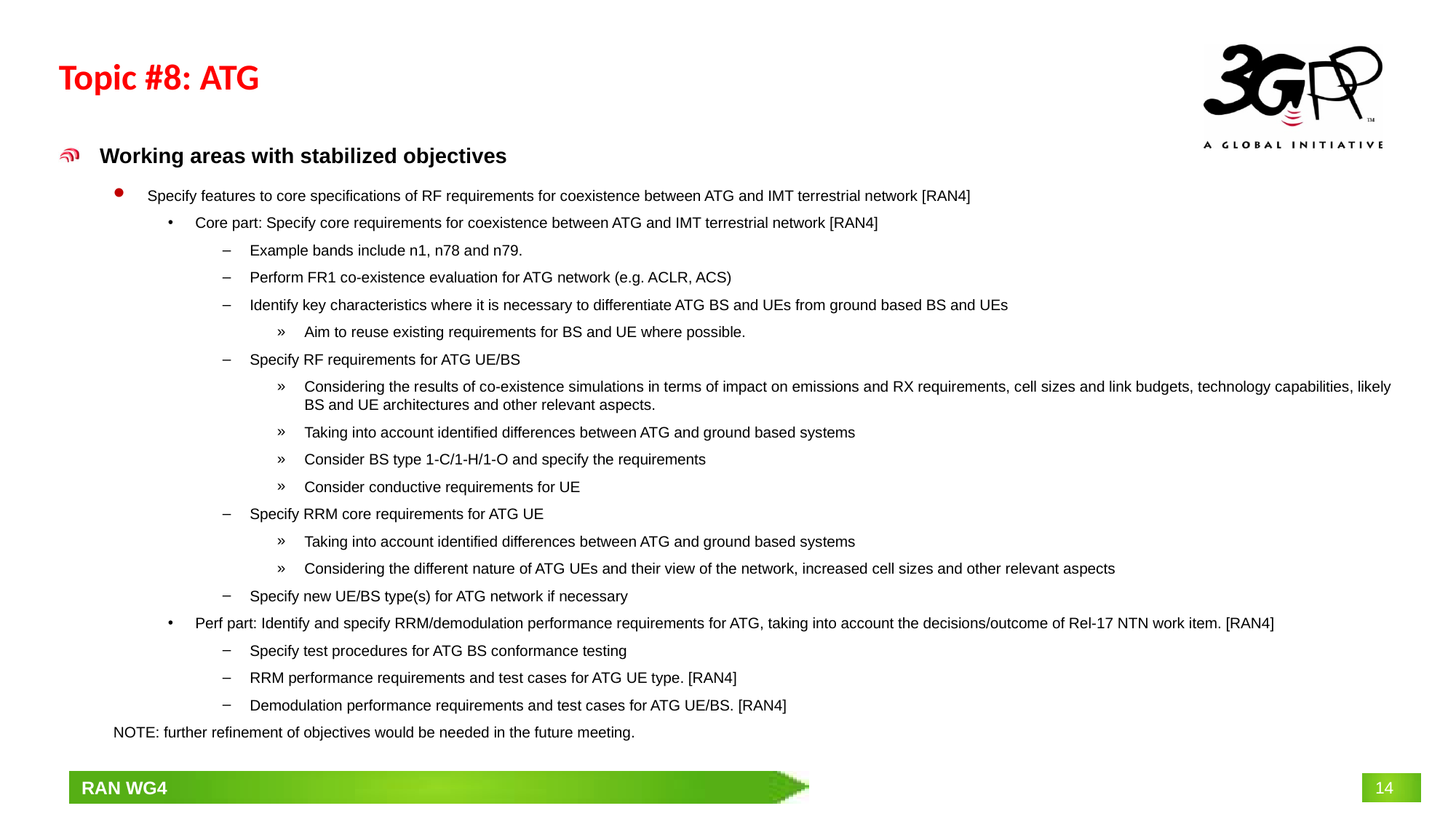

# Topic #8: ATG
Working areas with stabilized objectives
Specify features to core specifications of RF requirements for coexistence between ATG and IMT terrestrial network [RAN4]
Core part: Specify core requirements for coexistence between ATG and IMT terrestrial network [RAN4]
Example bands include n1, n78 and n79.
Perform FR1 co-existence evaluation for ATG network (e.g. ACLR, ACS)
Identify key characteristics where it is necessary to differentiate ATG BS and UEs from ground based BS and UEs
Aim to reuse existing requirements for BS and UE where possible.
Specify RF requirements for ATG UE/BS
Considering the results of co-existence simulations in terms of impact on emissions and RX requirements, cell sizes and link budgets, technology capabilities, likely BS and UE architectures and other relevant aspects.
Taking into account identified differences between ATG and ground based systems
Consider BS type 1-C/1-H/1-O and specify the requirements
Consider conductive requirements for UE
Specify RRM core requirements for ATG UE
Taking into account identified differences between ATG and ground based systems
Considering the different nature of ATG UEs and their view of the network, increased cell sizes and other relevant aspects
Specify new UE/BS type(s) for ATG network if necessary
Perf part: Identify and specify RRM/demodulation performance requirements for ATG, taking into account the decisions/outcome of Rel-17 NTN work item. [RAN4]
Specify test procedures for ATG BS conformance testing
RRM performance requirements and test cases for ATG UE type. [RAN4]
Demodulation performance requirements and test cases for ATG UE/BS. [RAN4]
NOTE: further refinement of objectives would be needed in the future meeting.